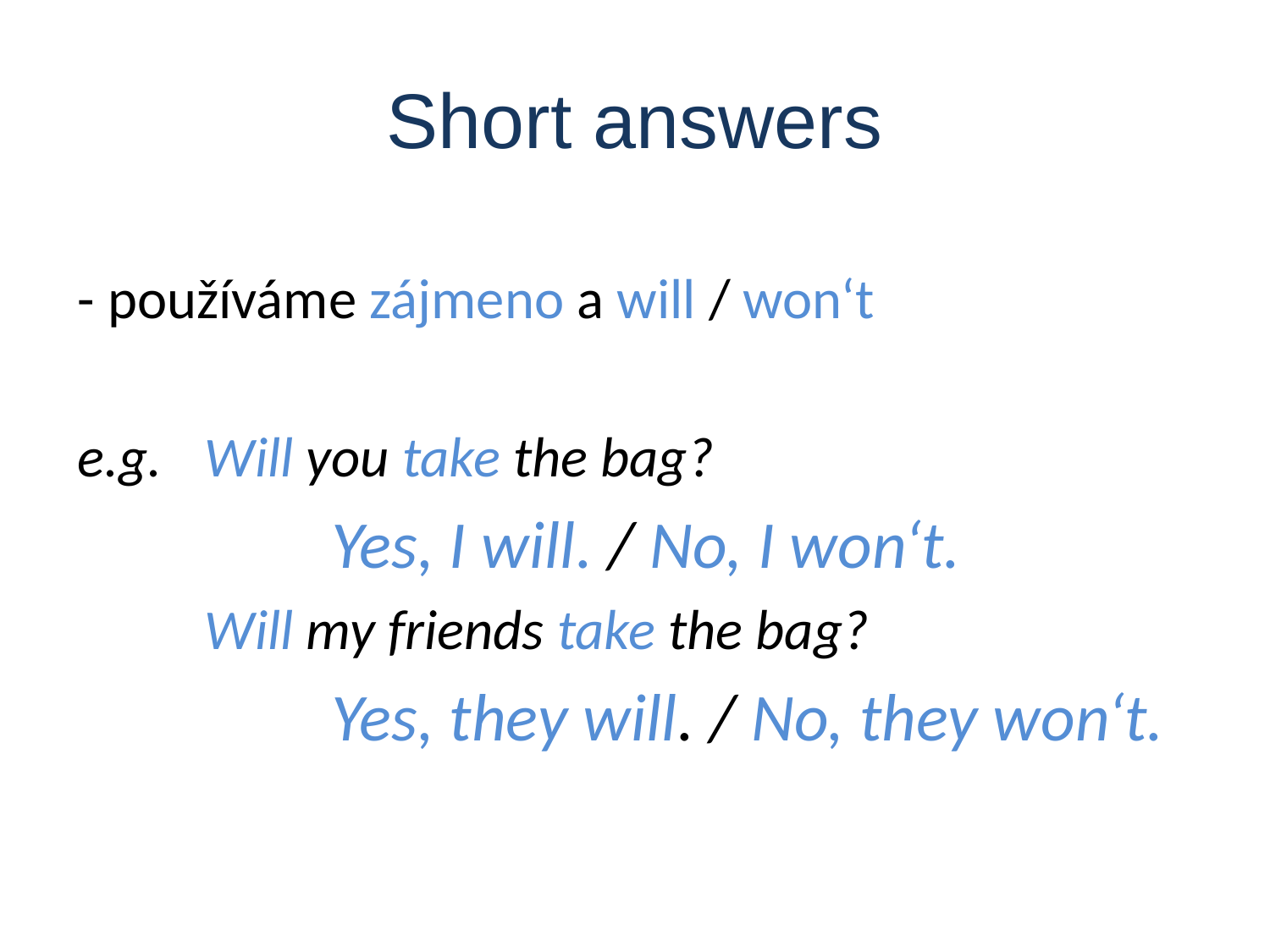

# Short answers
- používáme zájmeno a will / won‘t

e.g.	Will you take the bag?
		Yes, I will. / No, I won‘t.
	Will my friends take the bag?
		Yes, they will. / No, they won‘t.